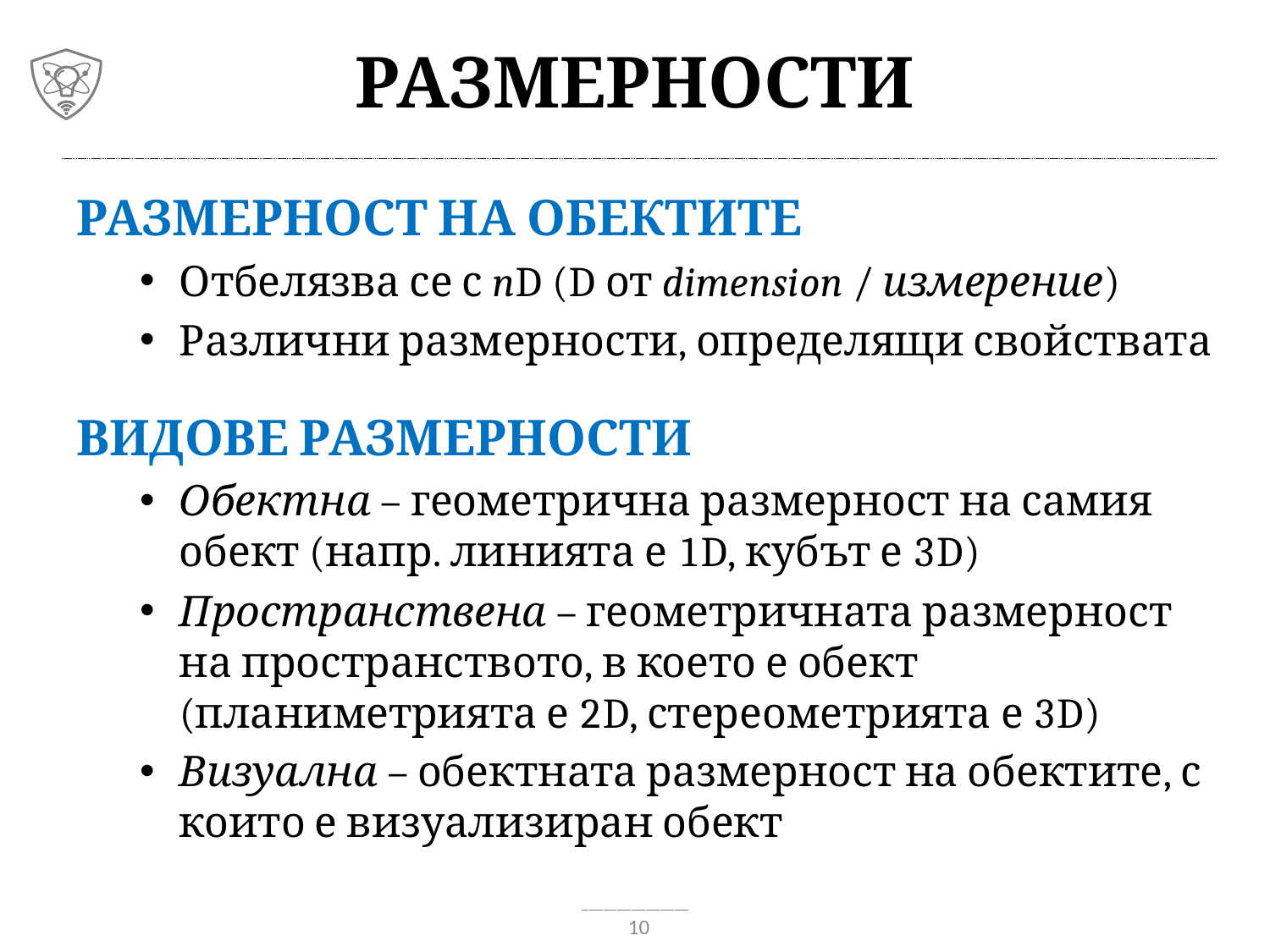

# Размерности
Размерност на обектите
Отбелязва се с nD (D от dimension / измерение)
Различни размерности, определящи свойствата
Видове размерности
Обектна – геометрична размерност на самия обект (напр. линията е 1D, кубът е 3D)
Пространствена – геометричната размерност на пространството, в което е обект (планиметрията е 2D, стереометрията е 3D)
Визуална – обектната размерност на обектите, с които е визуализиран обект
10